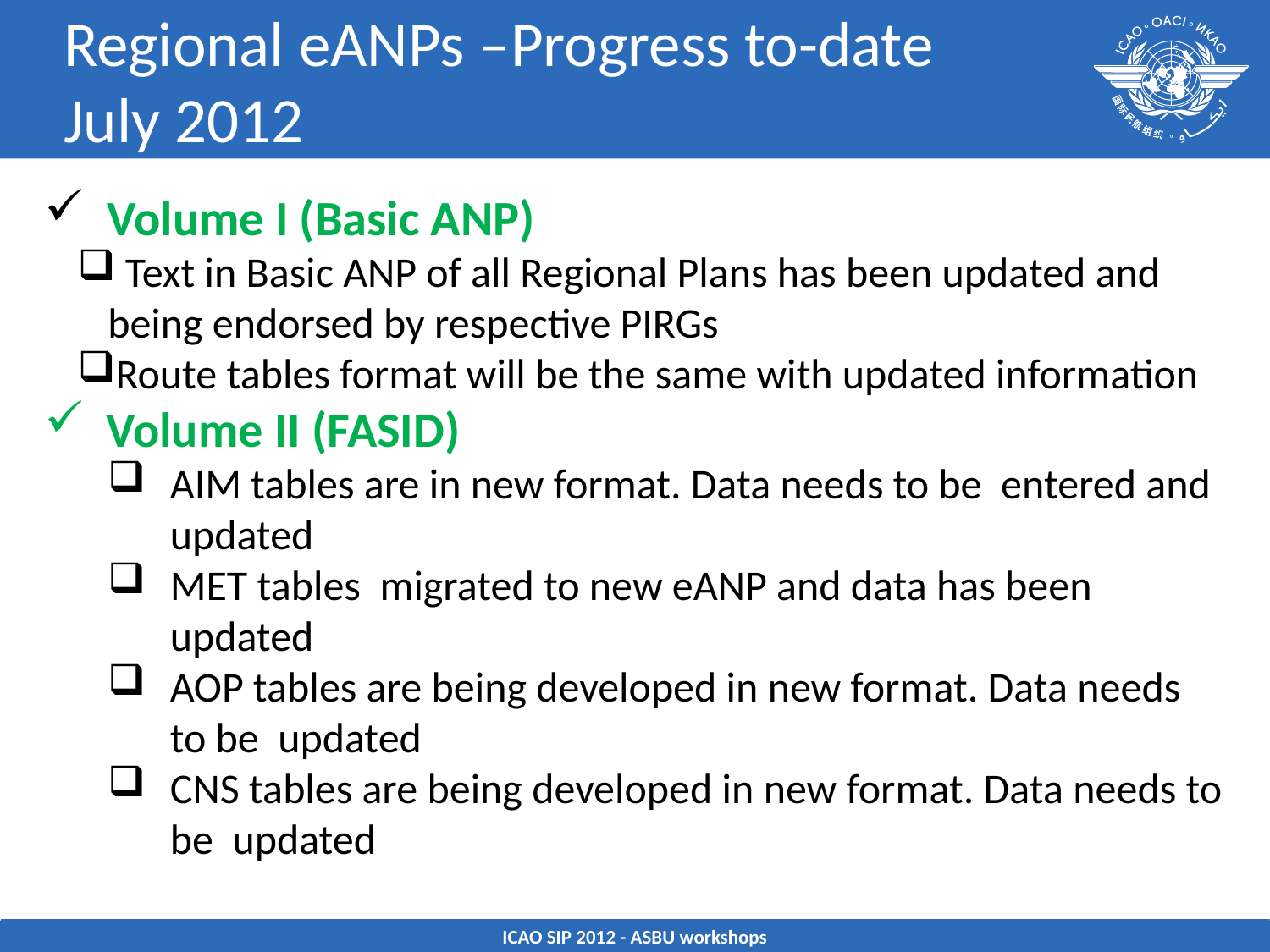

# Regional eANPs –Progress to-date July 2012
  Volume I (Basic ANP)
 Text in Basic ANP of all Regional Plans has been updated and being endorsed by respective PIRGs
Route tables format will be the same with updated information
Volume II (FASID)
AIM tables are in new format. Data needs to be  entered and updated
MET tables  migrated to new eANP and data has been updated
AOP tables are being developed in new format. Data needs to be  updated
CNS tables are being developed in new format. Data needs to be  updated

ICAO SIP 2012 - ASBU workshops